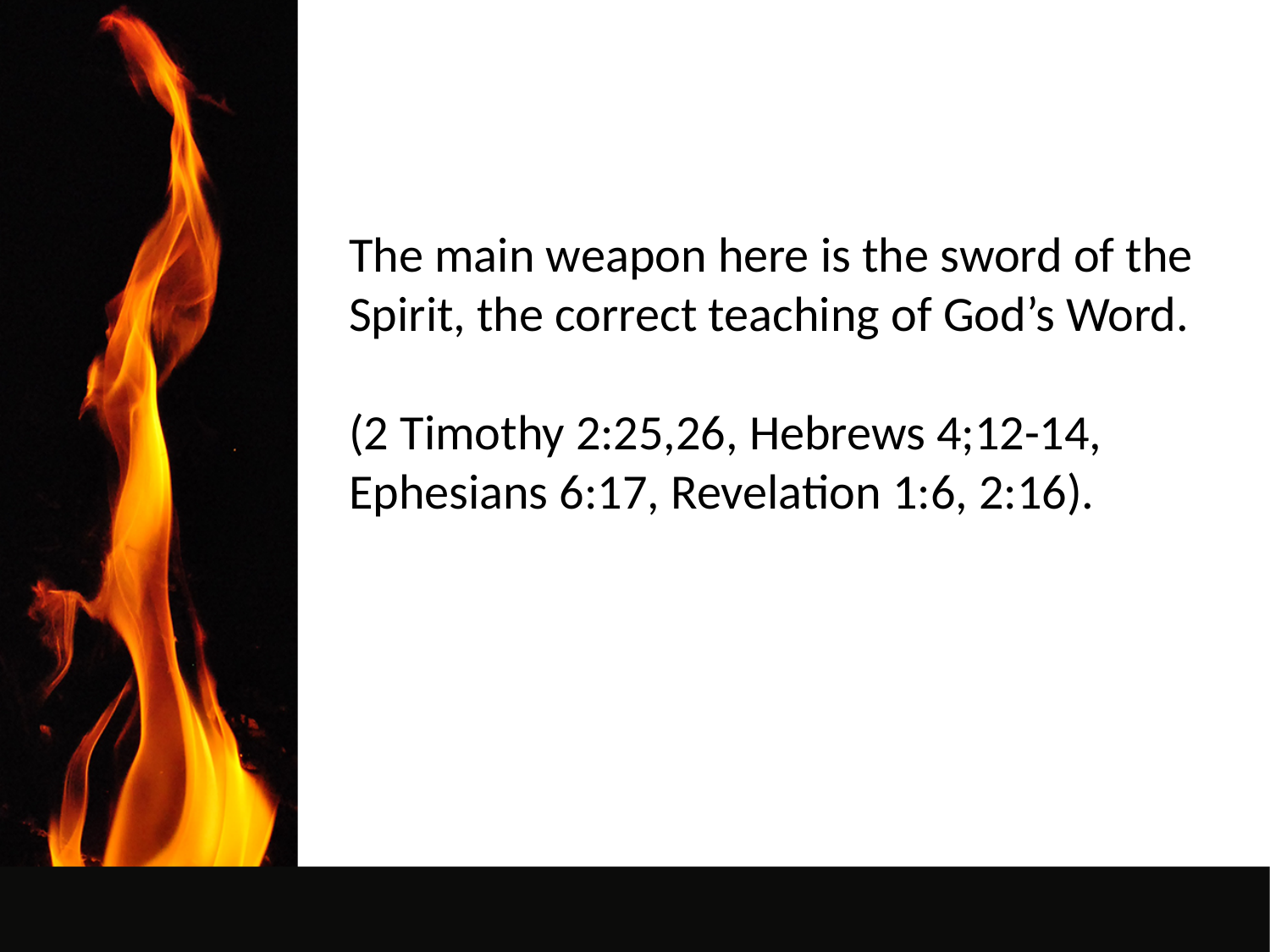

The main weapon here is the sword of the Spirit, the correct teaching of God’s Word.
(2 Timothy 2:25,26, Hebrews 4;12-14, Ephesians 6:17, Revelation 1:6, 2:16).